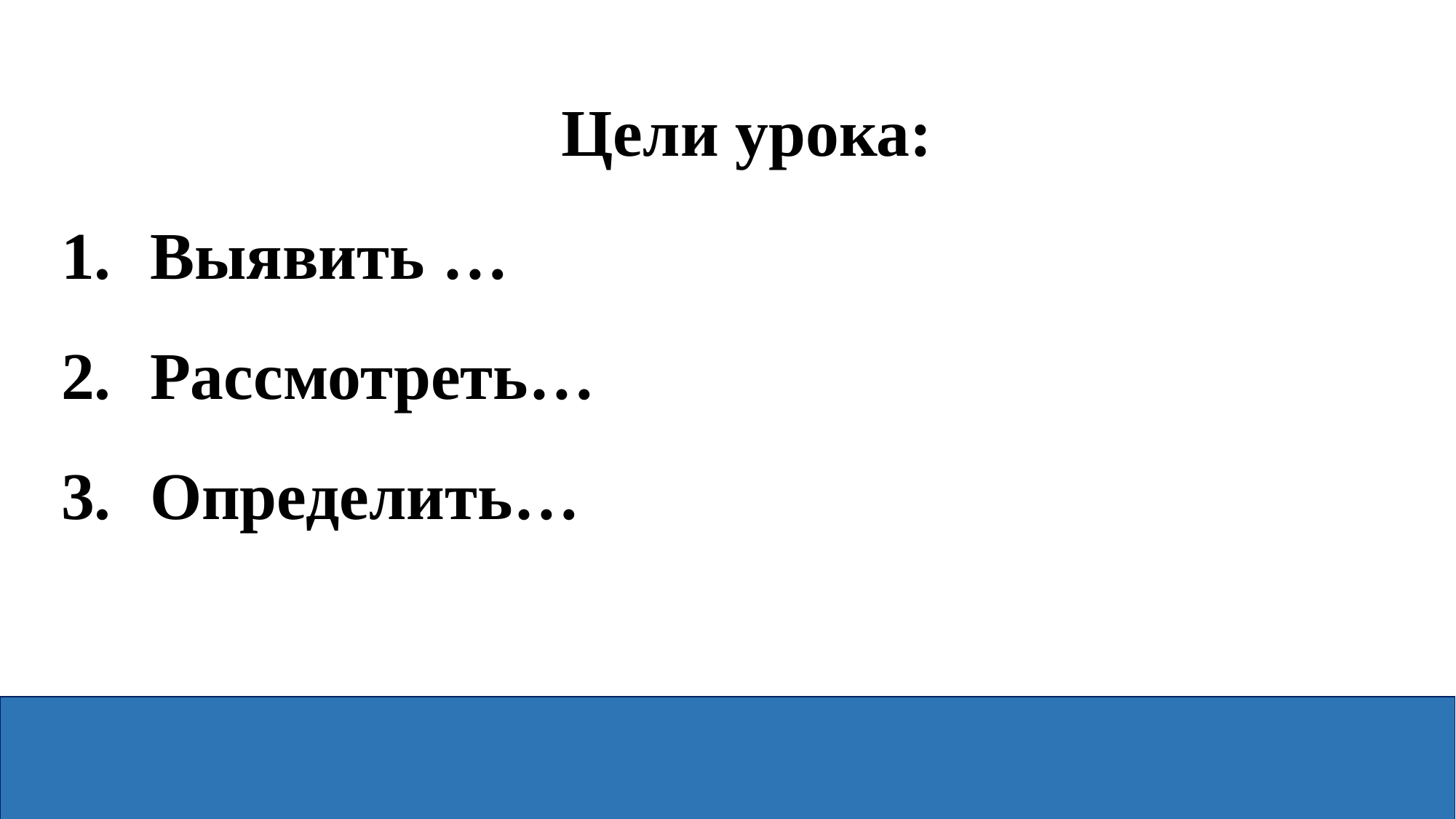

# Цели урока:
Выявить …
Рассмотреть…
Определить…